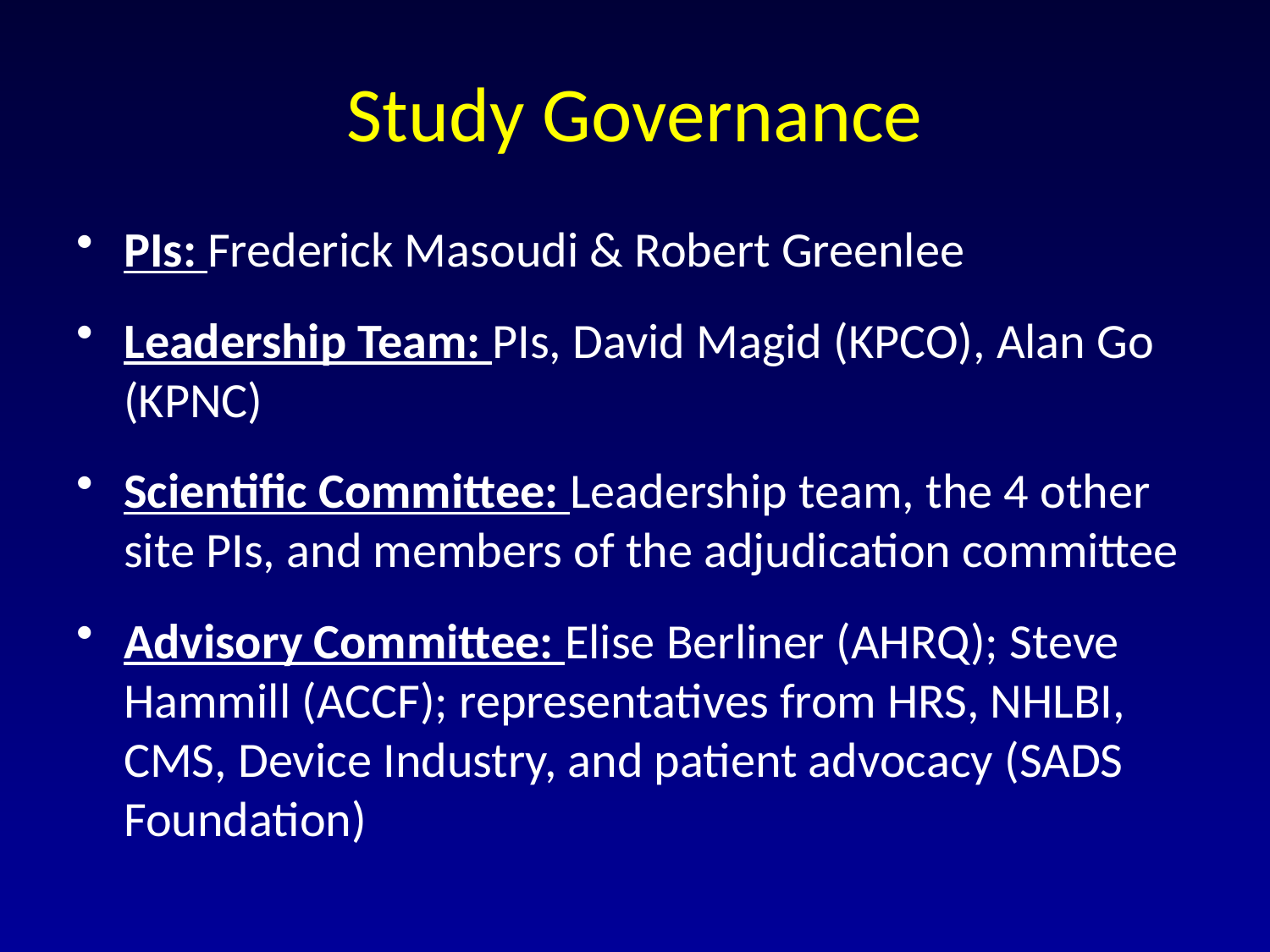

# Study Governance
PIs: Frederick Masoudi & Robert Greenlee
Leadership Team: PIs, David Magid (KPCO), Alan Go (KPNC)
Scientific Committee: Leadership team, the 4 other site PIs, and members of the adjudication committee
Advisory Committee: Elise Berliner (AHRQ); Steve Hammill (ACCF); representatives from HRS, NHLBI, CMS, Device Industry, and patient advocacy (SADS Foundation)